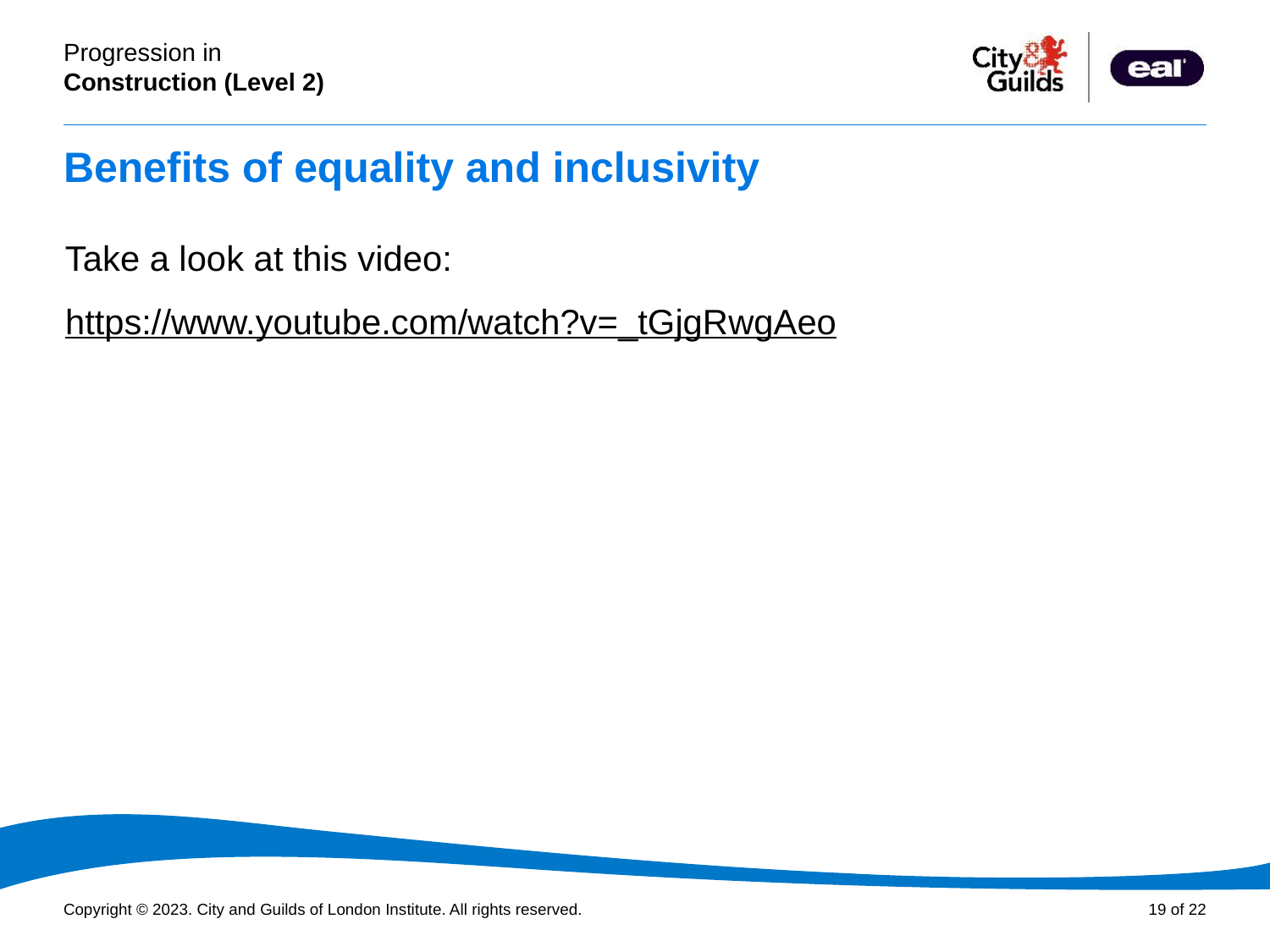

# Benefits of equality and inclusivity
Take a look at this video:
https://www.youtube.com/watch?v=_tGjgRwgAeo